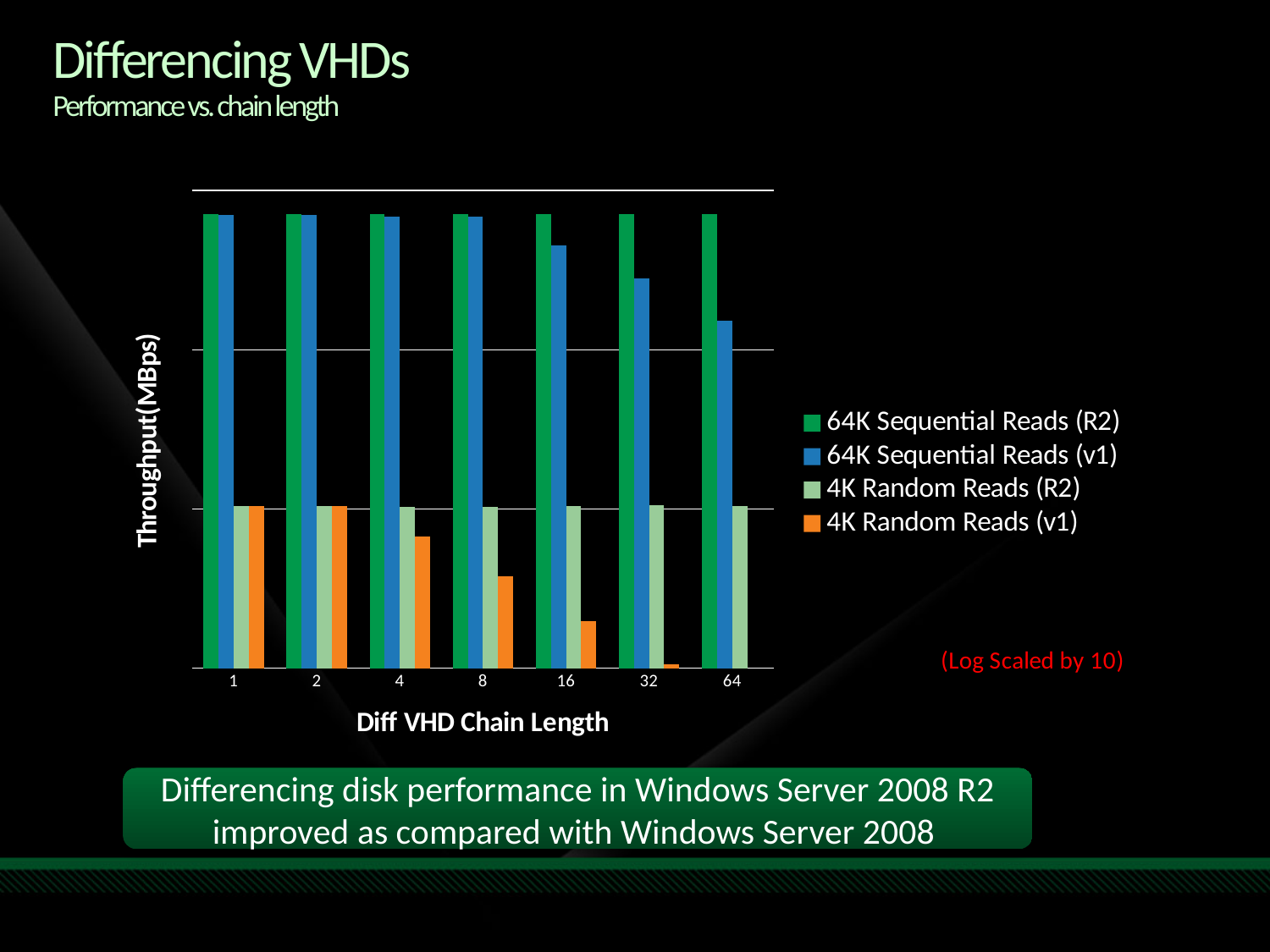

# Differencing VHDs Performance vs. chain length

### Chart

| Category | 64K Sequential Reads (R2) | 64K Sequential Reads (v1) | 4K Random Reads (R2) | 4K Random Reads (v1) |
|---|---|---|---|---|
| 1 | 715.230178 | 706.3582789999995 | 10.455762000000044 | 10.394311 |
| 2 | 715.312944999998 | 702.0302629999975 | 10.478659 | 10.399327 |
| 4 | 715.1321649999975 | 688.7391279999995 | 10.302475000000006 | 6.687068 |
| 8 | 715.3284639999995 | 687.2281390000005 | 10.300565000000002 | 3.780916 |
| 16 | 715.393934 | 453.604373 | 10.412676000000006 | 1.9868520000000065 |
| 32 | 715.4401389999995 | 280.374933 | 10.514088000000001 | 1.0636009999999998 |
| 64 | 715.3044609999995 | 151.966568 | 10.486612000000004 | 0.521876 |
Differencing disk performance in Windows Server 2008 R2 improved as compared with Windows Server 2008